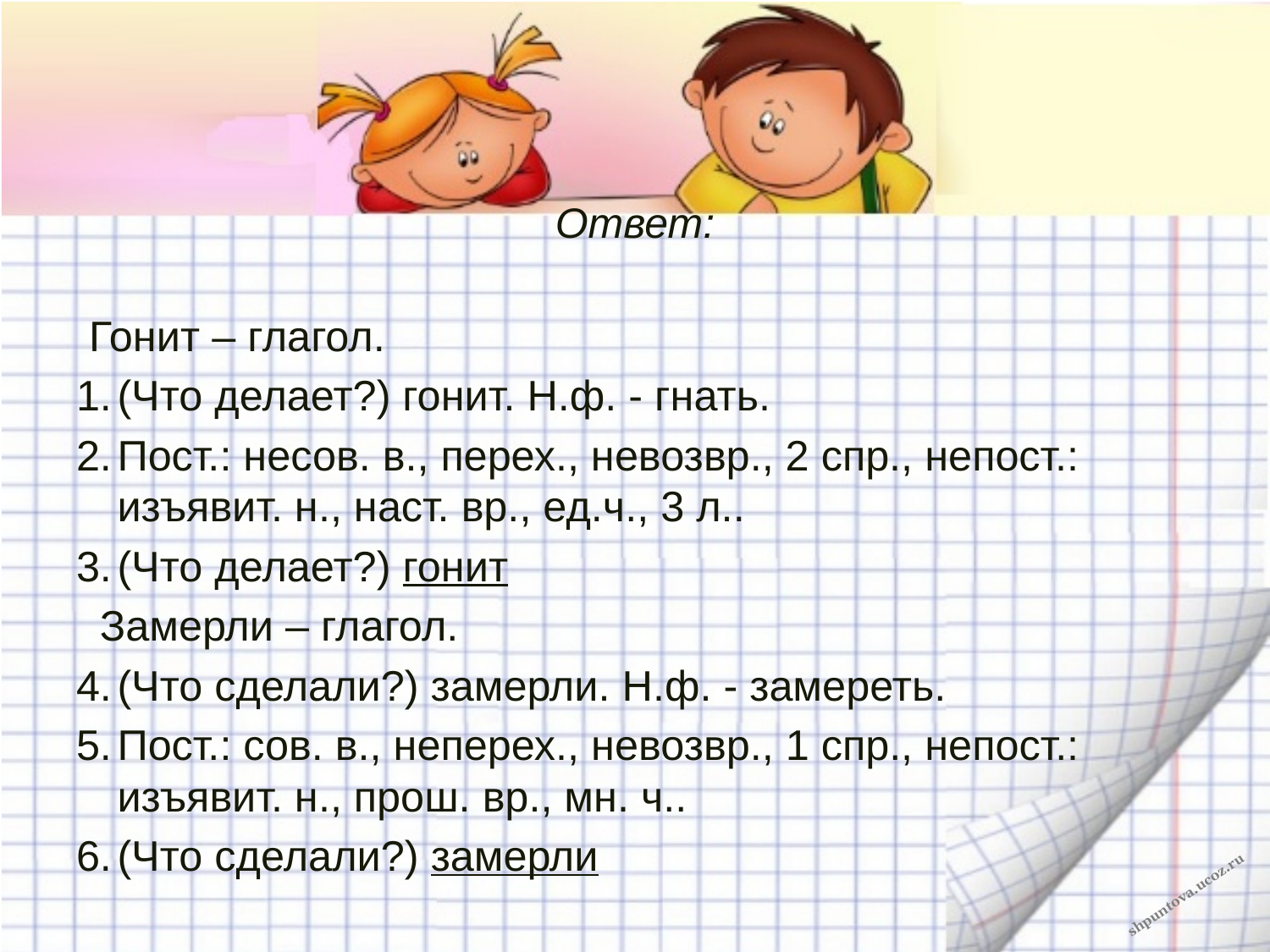

# Ответ:

  Гонит – глагол.
(Что делает?) гонит. Н.ф. - гнать.
Пост.: несов. в., перех., невозвр., 2 спр., непост.: изъявит. н., наст. вр., ед.ч., 3 л..
(Что делает?) гонит
  Замерли – глагол.
(Что сделали?) замерли. Н.ф. - замереть.
Пост.: сов. в., неперех., невозвр., 1 спр., непост.: изъявит. н., прош. вр., мн. ч..
(Что сделали?) замерли